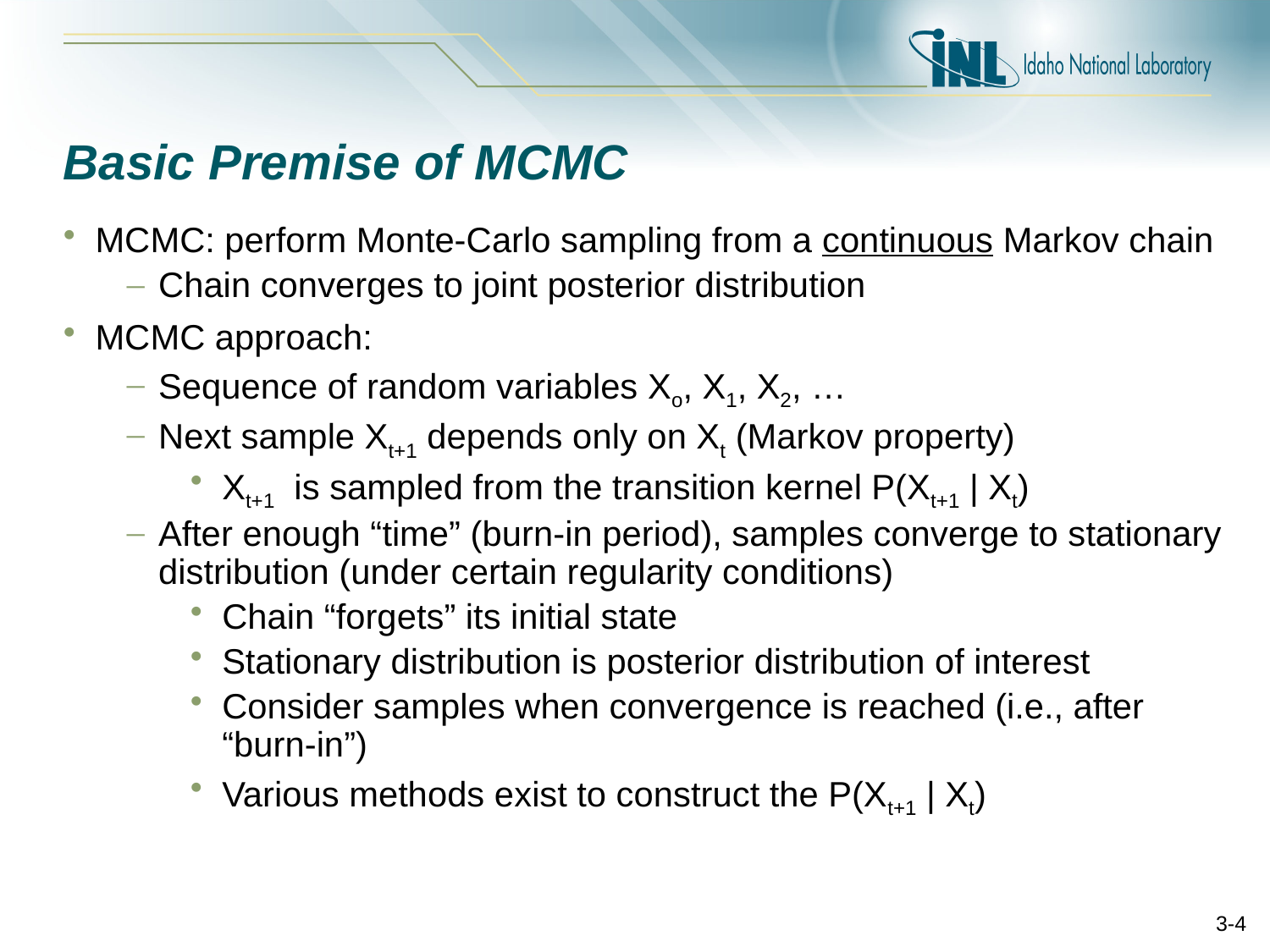

# Basic Premise of MCMC
MCMC: perform Monte-Carlo sampling from a continuous Markov chain
Chain converges to joint posterior distribution
MCMC approach:
Sequence of random variables Xo, X1, X2, …
Next sample Xt+1 depends only on Xt (Markov property)
Xt+1  is sampled from the transition kernel P(Xt+1 | Xt)
After enough “time” (burn-in period), samples converge to stationary distribution (under certain regularity conditions)
Chain “forgets” its initial state
Stationary distribution is posterior distribution of interest
Consider samples when convergence is reached (i.e., after “burn-in”)
Various methods exist to construct the P(Xt+1 | Xt)
3-4